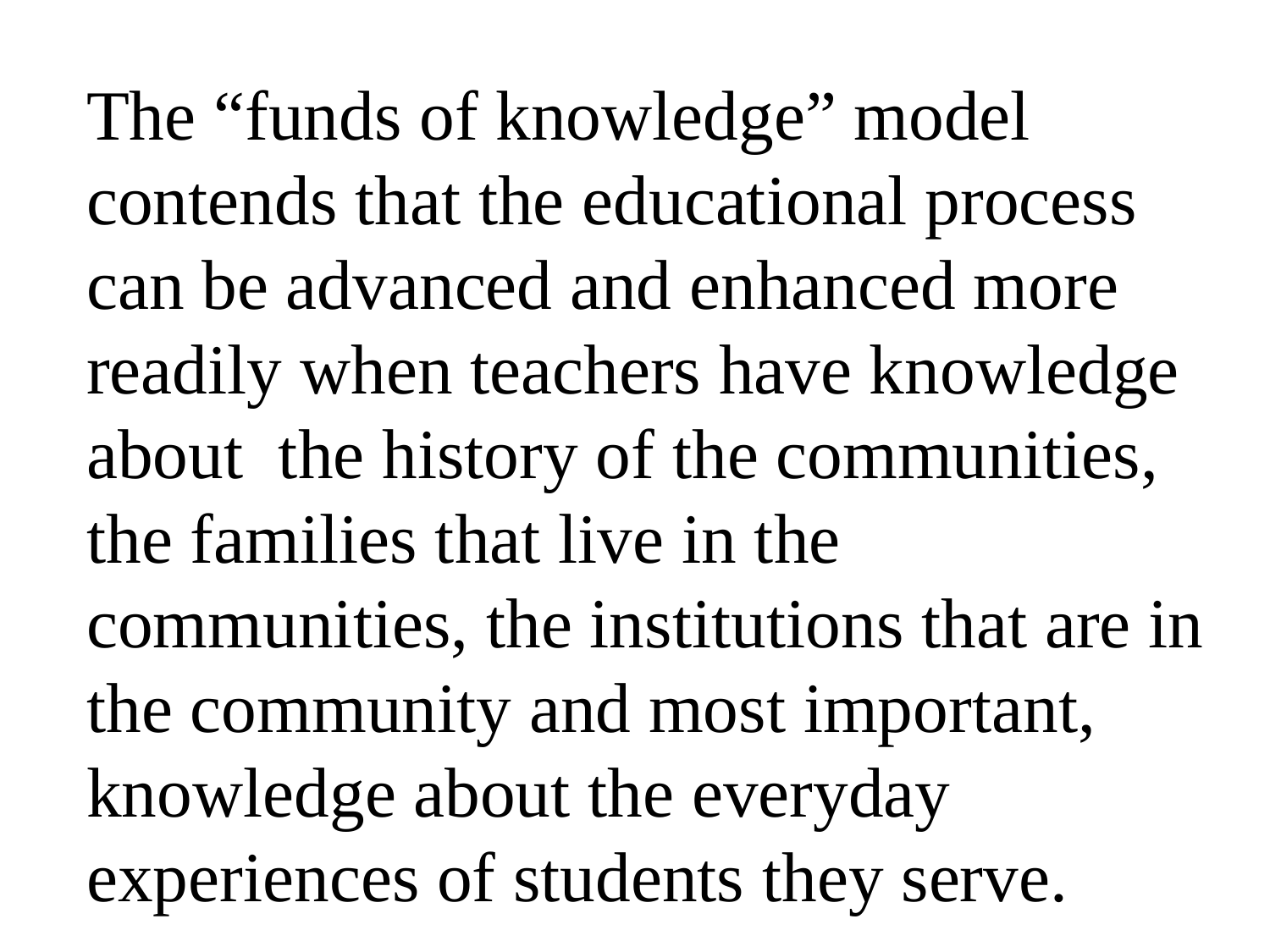

The “funds of knowledge” model contends that the educational process can be advanced and enhanced more readily when teachers have knowledge about  the history of the communities, the families that live in the communities, the institutions that are in the community and most important, knowledge about the everyday experiences of students they serve.